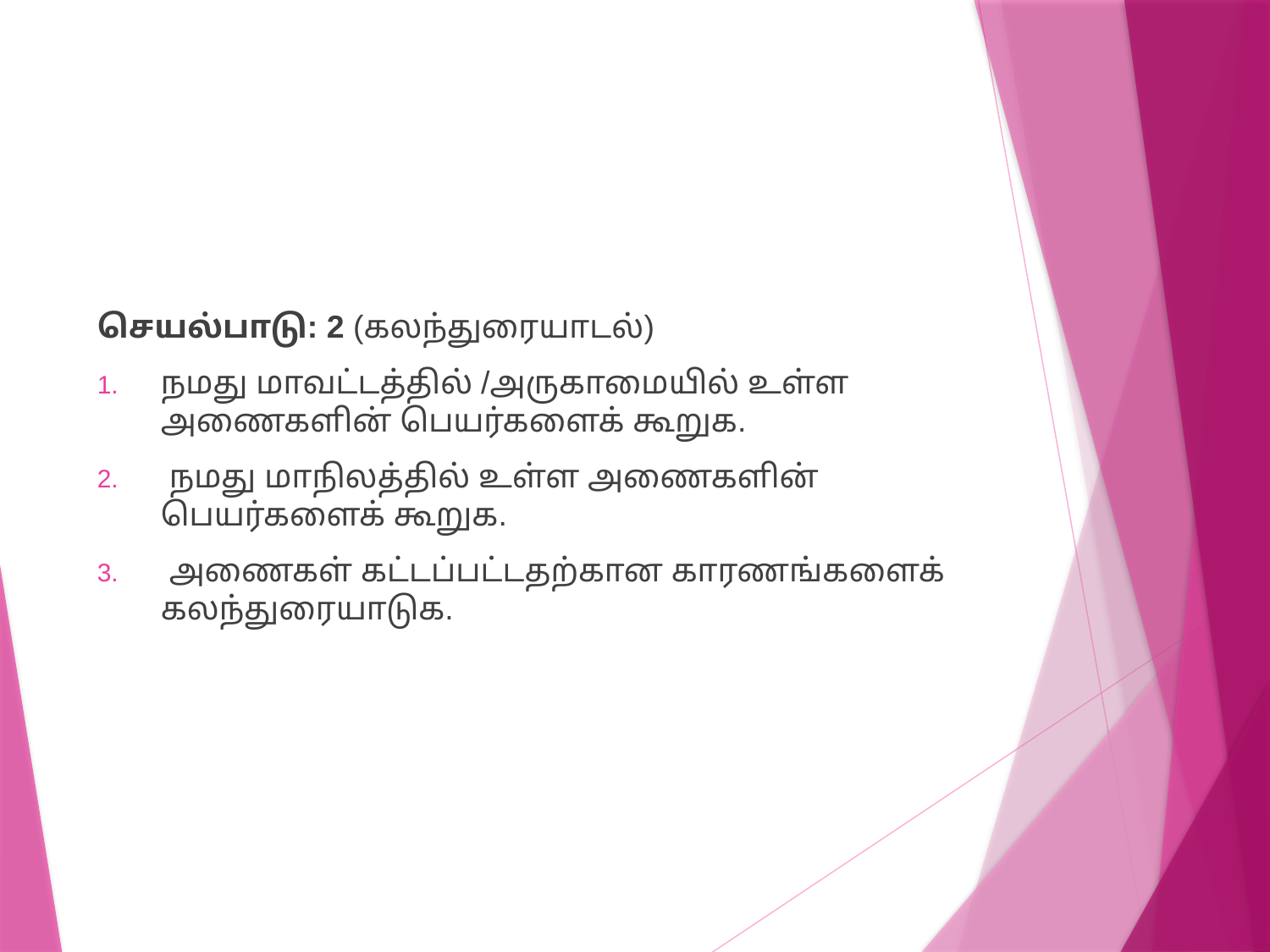

செயல்பாடு: 2 (கலந்துரையாடல்)
நமது மாவட்டத்தில் /அருகாமையில் உள்ள அணைகளின் பெயர்களைக் கூறுக.
 நமது மாநிலத்தில் உள்ள அணைகளின் பெயர்களைக் கூறுக.
 அணைகள் கட்டப்பட்டதற்கான காரணங்களைக் கலந்துரையாடுக.